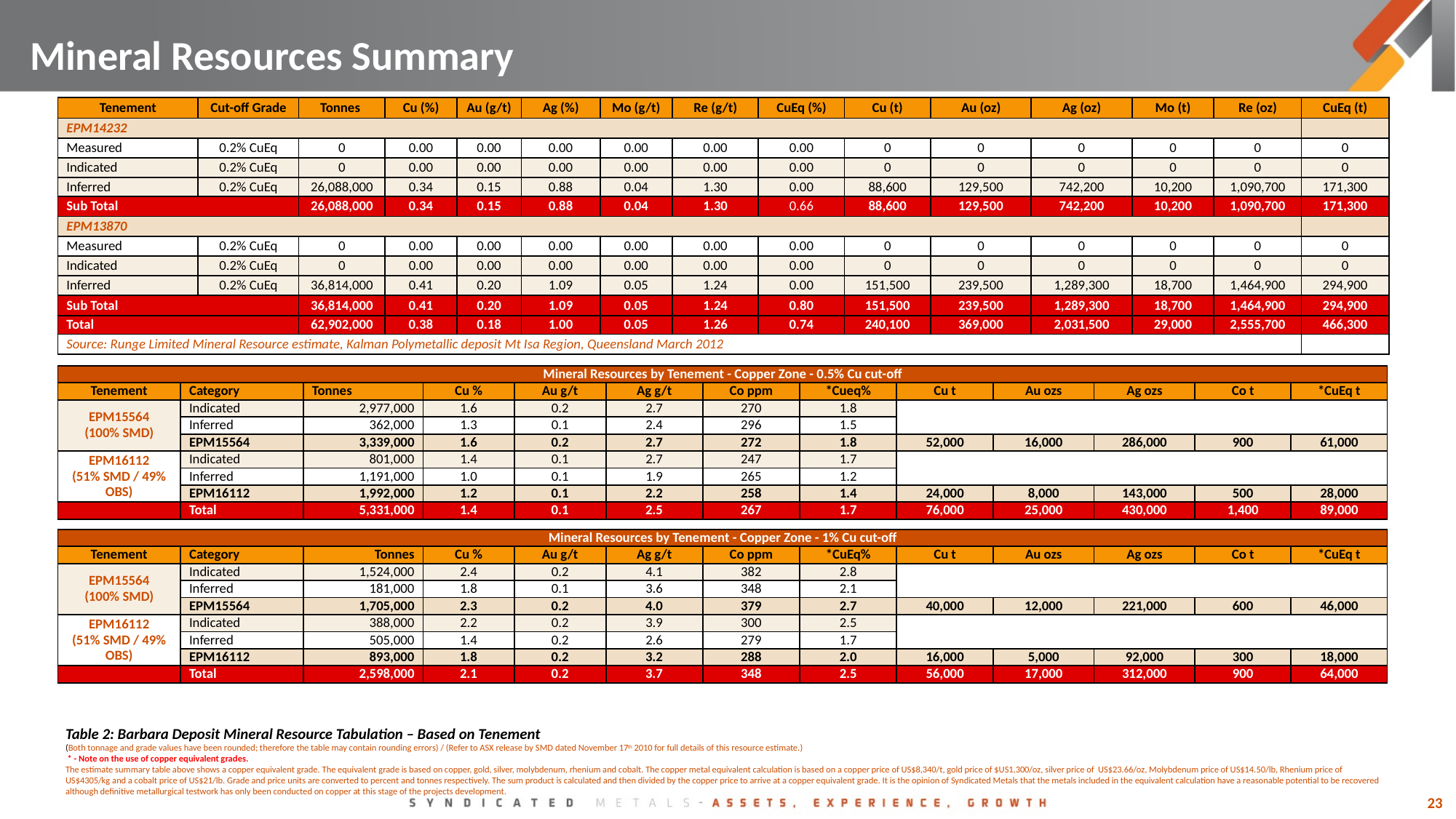

# Mineral Resources Summary
| Tenement | Cut-off Grade | Tonnes | Cu (%) | Au (g/t) | Ag (%) | Mo (g/t) | Re (g/t) | CuEq (%) | Cu (t) | Au (oz) | Ag (oz) | Mo (t) | Re (oz) | CuEq (t) |
| --- | --- | --- | --- | --- | --- | --- | --- | --- | --- | --- | --- | --- | --- | --- |
| EPM14232 |  |  |  |  |  |  |  |  |  |  |  |  |  |  |
| Measured | 0.2% CuEq | 0 | 0.00 | 0.00 | 0.00 | 0.00 | 0.00 | 0.00 | 0 | 0 | 0 | 0 | 0 | 0 |
| Indicated | 0.2% CuEq | 0 | 0.00 | 0.00 | 0.00 | 0.00 | 0.00 | 0.00 | 0 | 0 | 0 | 0 | 0 | 0 |
| Inferred | 0.2% CuEq | 26,088,000 | 0.34 | 0.15 | 0.88 | 0.04 | 1.30 | 0.00 | 88,600 | 129,500 | 742,200 | 10,200 | 1,090,700 | 171,300 |
| Sub Total |  | 26,088,000 | 0.34 | 0.15 | 0.88 | 0.04 | 1.30 | 0.66 | 88,600 | 129,500 | 742,200 | 10,200 | 1,090,700 | 171,300 |
| EPM13870 |  |  |  |  |  |  |  |  |  |  |  |  |  |  |
| Measured | 0.2% CuEq | 0 | 0.00 | 0.00 | 0.00 | 0.00 | 0.00 | 0.00 | 0 | 0 | 0 | 0 | 0 | 0 |
| Indicated | 0.2% CuEq | 0 | 0.00 | 0.00 | 0.00 | 0.00 | 0.00 | 0.00 | 0 | 0 | 0 | 0 | 0 | 0 |
| Inferred | 0.2% CuEq | 36,814,000 | 0.41 | 0.20 | 1.09 | 0.05 | 1.24 | 0.00 | 151,500 | 239,500 | 1,289,300 | 18,700 | 1,464,900 | 294,900 |
| Sub Total |  | 36,814,000 | 0.41 | 0.20 | 1.09 | 0.05 | 1.24 | 0.80 | 151,500 | 239,500 | 1,289,300 | 18,700 | 1,464,900 | 294,900 |
| Total |  | 62,902,000 | 0.38 | 0.18 | 1.00 | 0.05 | 1.26 | 0.74 | 240,100 | 369,000 | 2,031,500 | 29,000 | 2,555,700 | 466,300 |
| Source: Runge Limited Mineral Resource estimate, Kalman Polymetallic deposit Mt Isa Region, Queensland March 2012 |  |  |  |  |  |  |  |  |  |  |  |  |  |  |
Table 1: Kalman Inferred Mineral Resource Estimate
| Mineral Resources by Tenement - Copper Zone - 0.5% Cu cut-off |  |  |  |  |  |  |  |  |  |  |  |  |
| --- | --- | --- | --- | --- | --- | --- | --- | --- | --- | --- | --- | --- |
| Tenement | Category | Tonnes | Cu % | Au g/t | Ag g/t | Co ppm | \*Cueq% | Cu t | Au ozs | Ag ozs | Co t | \*CuEq t |
| EPM15564 (100% SMD) | Indicated | 2,977,000 | 1.6 | 0.2 | 2.7 | 270 | 1.8 |  |  |  |  |  |
|  | Inferred | 362,000 | 1.3 | 0.1 | 2.4 | 296 | 1.5 |  |  |  |  |  |
|  | EPM15564 | 3,339,000 | 1.6 | 0.2 | 2.7 | 272 | 1.8 | 52,000 | 16,000 | 286,000 | 900 | 61,000 |
| EPM16112 (51% SMD / 49% OBS) | Indicated | 801,000 | 1.4 | 0.1 | 2.7 | 247 | 1.7 |  |  |  |  |  |
|  | Inferred | 1,191,000 | 1.0 | 0.1 | 1.9 | 265 | 1.2 |  |  |  |  |  |
|  | EPM16112 | 1,992,000 | 1.2 | 0.1 | 2.2 | 258 | 1.4 | 24,000 | 8,000 | 143,000 | 500 | 28,000 |
|  | Total | 5,331,000 | 1.4 | 0.1 | 2.5 | 267 | 1.7 | 76,000 | 25,000 | 430,000 | 1,400 | 89,000 |
|  |  |  |  |  |  |  |  |  |  |  |  |  |
| Mineral Resources by Tenement - Copper Zone - 1% Cu cut-off |  |  |  |  |  |  |  |  |  |  |  |  |
| Tenement | Category | Tonnes | Cu % | Au g/t | Ag g/t | Co ppm | \*CuEq% | Cu t | Au ozs | Ag ozs | Co t | \*CuEq t |
| EPM15564 (100% SMD) | Indicated | 1,524,000 | 2.4 | 0.2 | 4.1 | 382 | 2.8 |  |  |  |  |  |
|  | Inferred | 181,000 | 1.8 | 0.1 | 3.6 | 348 | 2.1 |  |  |  |  |  |
|  | EPM15564 | 1,705,000 | 2.3 | 0.2 | 4.0 | 379 | 2.7 | 40,000 | 12,000 | 221,000 | 600 | 46,000 |
| EPM16112 (51% SMD / 49% OBS) | Indicated | 388,000 | 2.2 | 0.2 | 3.9 | 300 | 2.5 |  |  |  |  |  |
|  | Inferred | 505,000 | 1.4 | 0.2 | 2.6 | 279 | 1.7 |  |  |  |  |  |
|  | EPM16112 | 893,000 | 1.8 | 0.2 | 3.2 | 288 | 2.0 | 16,000 | 5,000 | 92,000 | 300 | 18,000 |
|  | Total | 2,598,000 | 2.1 | 0.2 | 3.7 | 348 | 2.5 | 56,000 | 17,000 | 312,000 | 900 | 64,000 |
Table 2: Barbara Deposit Mineral Resource Tabulation – Based on Tenement
(Both tonnage and grade values have been rounded; therefore the table may contain rounding errors) / (Refer to ASX release by SMD dated November 17th 2010 for full details of this resource estimate.)
 * - Note on the use of copper equivalent grades.
The estimate summary table above shows a copper equivalent grade. The equivalent grade is based on copper, gold, silver, molybdenum, rhenium and cobalt. The copper metal equivalent calculation is based on a copper price of US$8,340/t, gold price of $US1,300/oz, silver price of  US$23.66/oz, Molybdenum price of US$14.50/lb, Rhenium price of US$4305/kg and a cobalt price of US$21/lb. Grade and price units are converted to percent and tonnes respectively. The sum product is calculated and then divided by the copper price to arrive at a copper equivalent grade. It is the opinion of Syndicated Metals that the metals included in the equivalent calculation have a reasonable potential to be recovered although definitive metallurgical testwork has only been conducted on copper at this stage of the projects development.
23